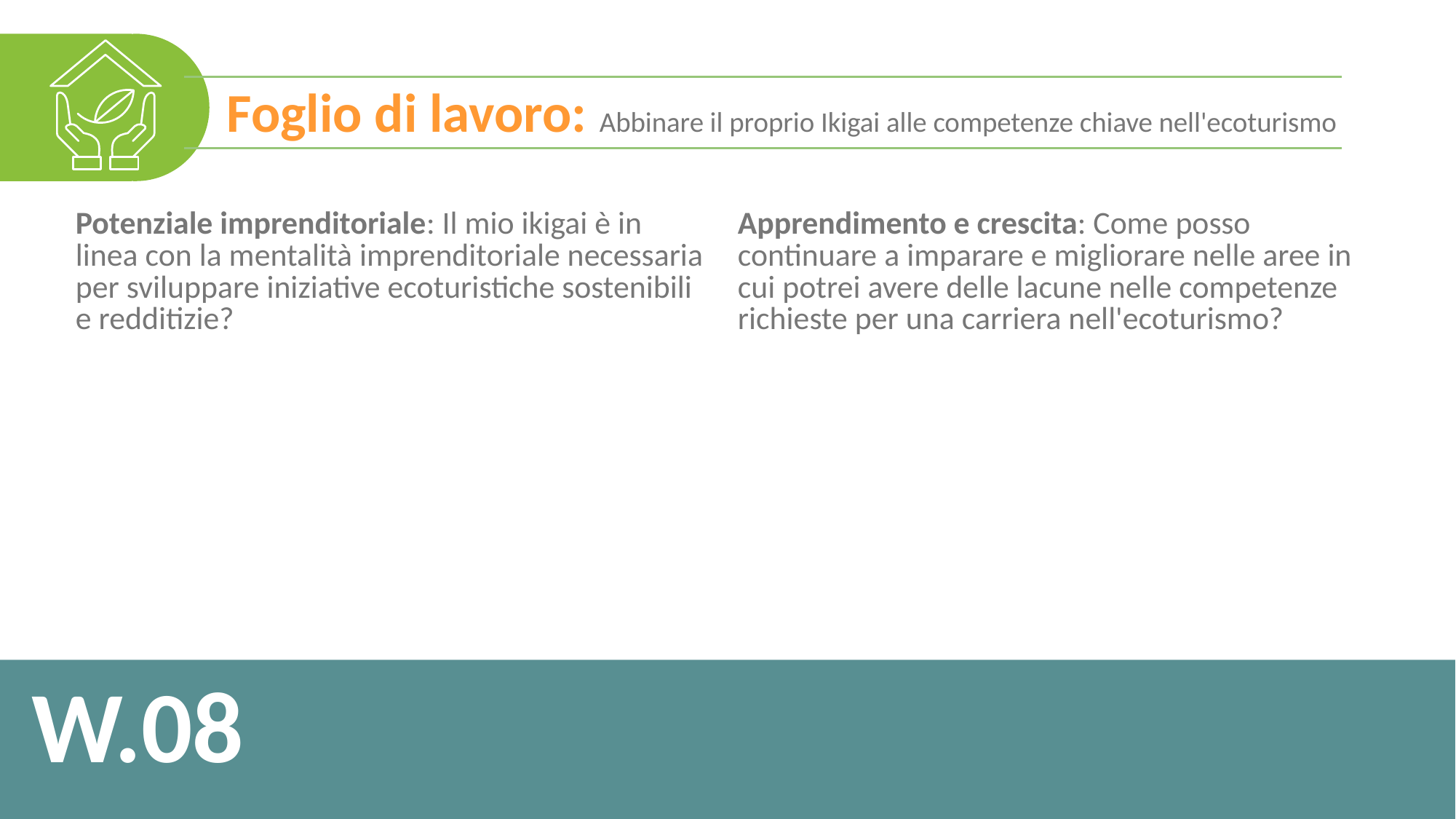

Foglio di lavoro: Abbinare il proprio Ikigai alle competenze chiave nell'ecoturismo

| Potenziale imprenditoriale: Il mio ikigai è in linea con la mentalità imprenditoriale necessaria per sviluppare iniziative ecoturistiche sostenibili e redditizie? | Apprendimento e crescita: Come posso continuare a imparare e migliorare nelle aree in cui potrei avere delle lacune nelle competenze richieste per una carriera nell'ecoturismo? |
| --- | --- |
|  |  |

W.08